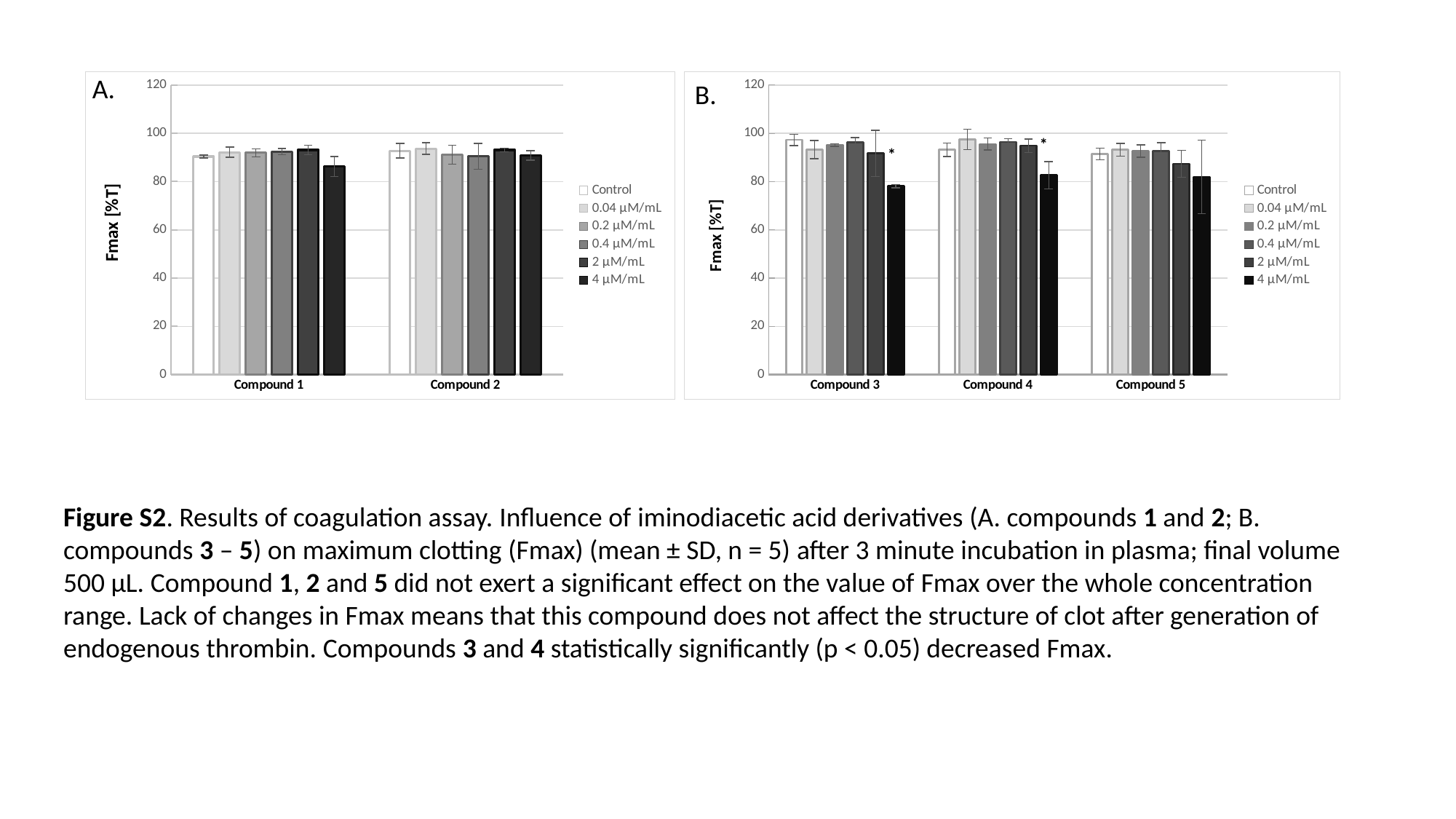

A.

### Chart

| Category | Control | 0.04 µM/mL | 0.2 µM/mL | 0.4 µM/mL | 2 µM/mL | 4 µM/mL |
|---|---|---|---|---|---|---|
| Compound 1 | 90.4 | 92.15 | 91.92500000000001 | 92.44999999999999 | 93.1 | 86.225 |
| Compound 2 | 92.75 | 93.65 | 91.1 | 90.47500000000001 | 93.10000000000001 | 90.82499999999999 |
B.

### Chart

| Category | Control | 0.04 µM/mL | 0.2 µM/mL | 0.4 µM/mL | 2 µM/mL | 4 µM/mL |
|---|---|---|---|---|---|---|
| Compound 3 | 97.26 | 93.28 | 95.16666666666667 | 96.34 | 91.65 | 78.10000000000001 |
| Compound 4 | 93.18 | 97.525 | 95.53999999999999 | 96.36 | 94.88 | 82.64999999999999 |
| Compound 5 | 91.44999999999999 | 93.175 | 92.62499999999999 | 92.625 | 87.4 | 81.95 |
Figure S2. Results of coagulation assay. Influence of iminodiacetic acid derivatives (A. compounds 1 and 2; B. compounds 3 – 5) on maximum clotting (Fmax) (mean ± SD, n = 5) after 3 minute incubation in plasma; final volume 500 µL. Compound 1, 2 and 5 did not exert a significant effect on the value of Fmax over the whole concentration range. Lack of changes in Fmax means that this compound does not affect the structure of clot after generation of endogenous thrombin. Compounds 3 and 4 statistically significantly (p < 0.05) decreased Fmax.